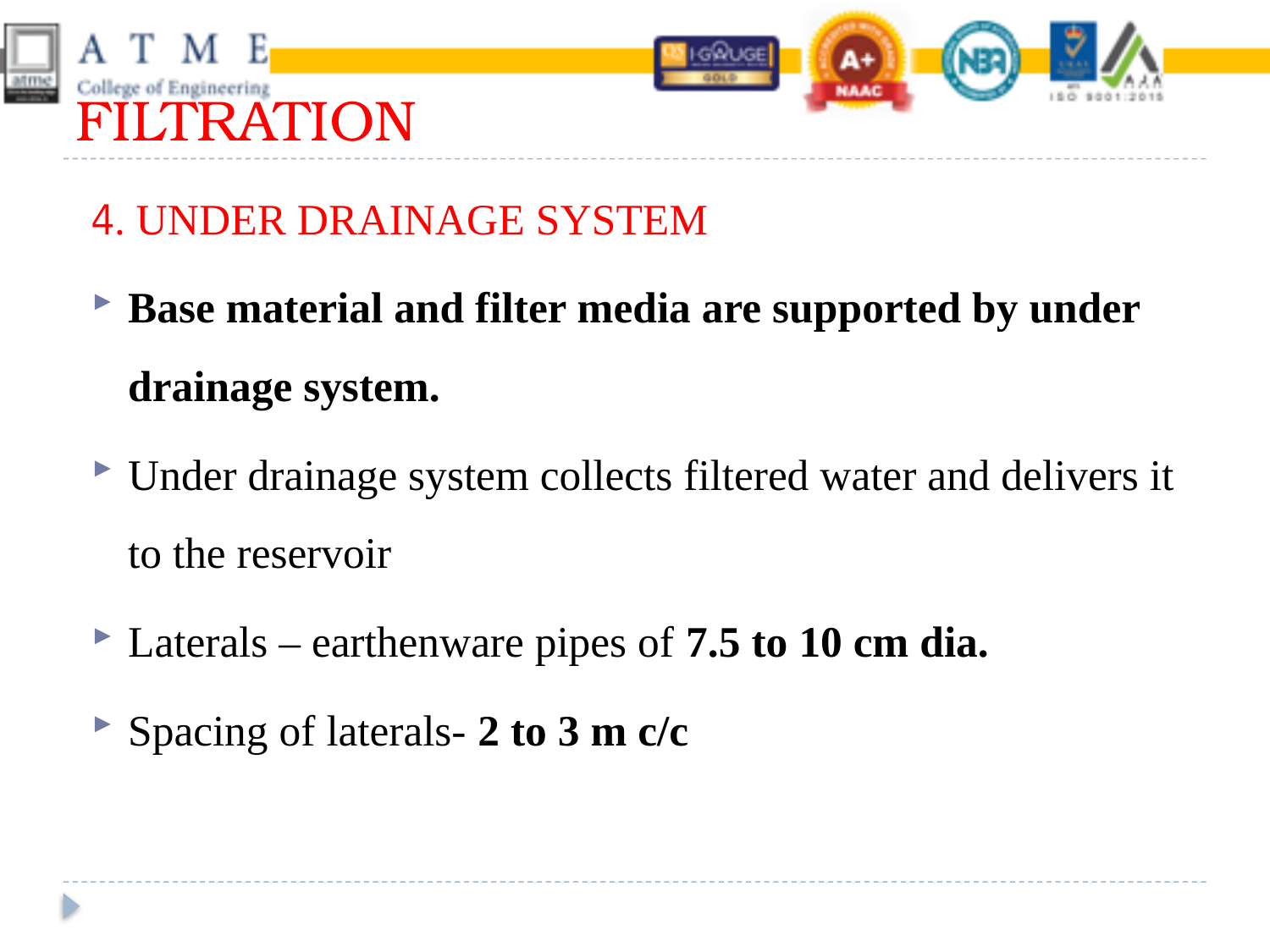

# FILTRATION
4. UNDER DRAINAGE SYSTEM
Base material and filter media are supported by under drainage system.
Under drainage system collects filtered water and delivers it to the reservoir
Laterals – earthenware pipes of 7.5 to 10 cm dia.
Spacing of laterals- 2 to 3 m c/c